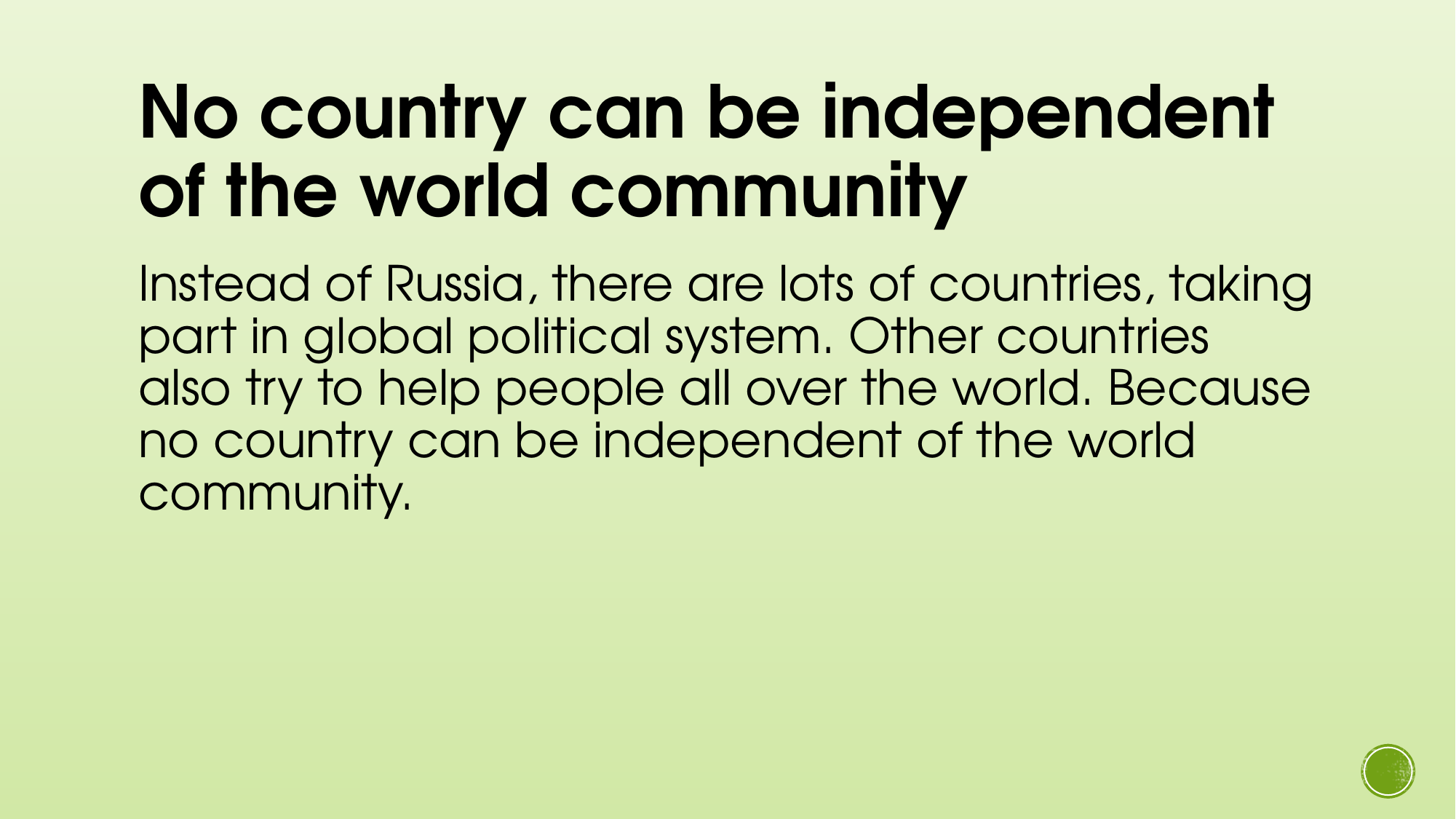

# No country can be independent of the world community
Instead of Russia, there are lots of countries, taking part in global political system. Other countries also try to help people all over the world. Because no country can be independent of the world community.